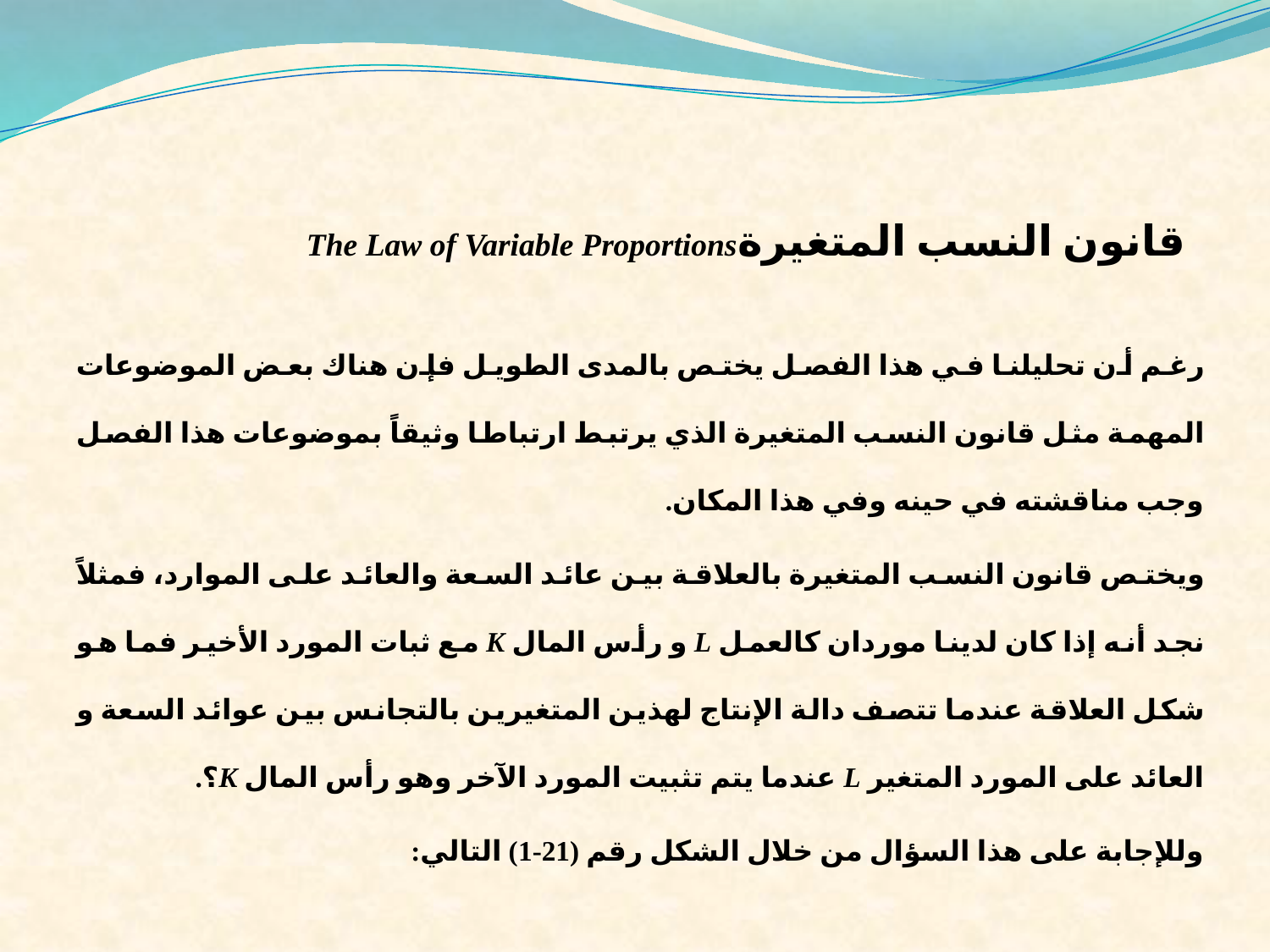

# قانون النسب المتغيرةThe Law of Variable Proportions
رغم أن تحليلنا في هذا الفصل يختص بالمدى الطويل فإن هناك بعض الموضوعات المهمة مثل قانون النسب المتغيرة الذي يرتبط ارتباطا وثيقاً بموضوعات هذا الفصل وجب مناقشته في حينه وفي هذا المكان.
ويختص قانون النسب المتغيرة بالعلاقة بين عائد السعة والعائد على الموارد، فمثلاً نجد أنه إذا كان لدينا موردان كالعمل L و رأس المال K مع ثبات المورد الأخير فما هو شكل العلاقة عندما تتصف دالة الإنتاج لهذين المتغيرين بالتجانس بين عوائد السعة و العائد على المورد المتغير L عندما يتم تثبيت المورد الآخر وهو رأس المال K؟.
وللإجابة على هذا السؤال من خلال الشكل رقم (21-1) التالي: